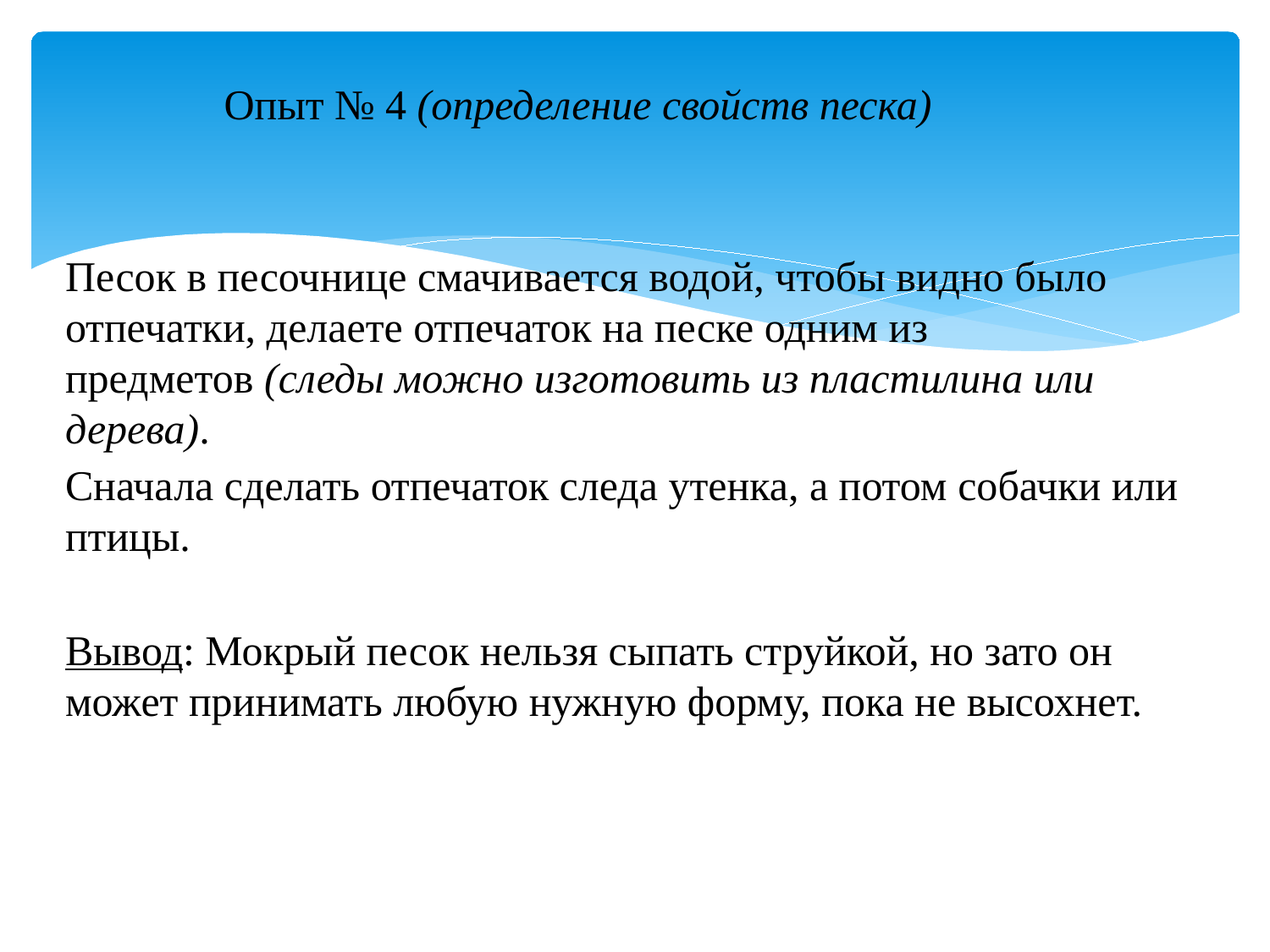

#
               Опыт № 4 (определение свойств песка)

Песок в песочнице смачивается водой, чтобы видно было отпечатки, делаете отпечаток на песке одним из предметов (следы можно изготовить из пластилина или дерева).
Сначала сделать отпечаток следа утенка, а потом собачки или птицы.

Вывод: Мокрый песок нельзя сыпать струйкой, но зато он может принимать любую нужную форму, пока не высохнет.